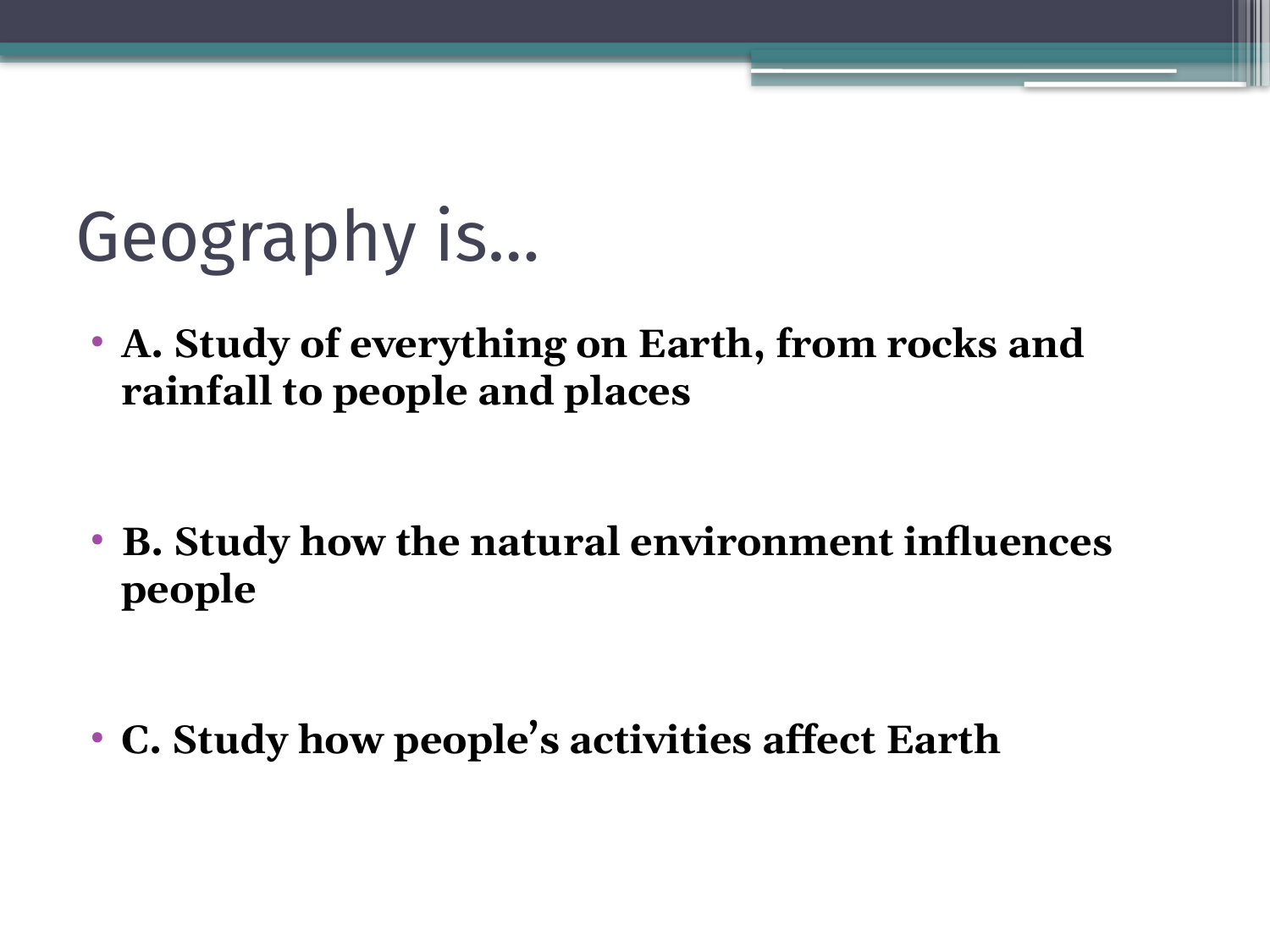

# Geography is…
A. Study of everything on Earth, from rocks and rainfall to people and places

B. Study how the natural environment influences people

C. Study how people’s activities affect Earth